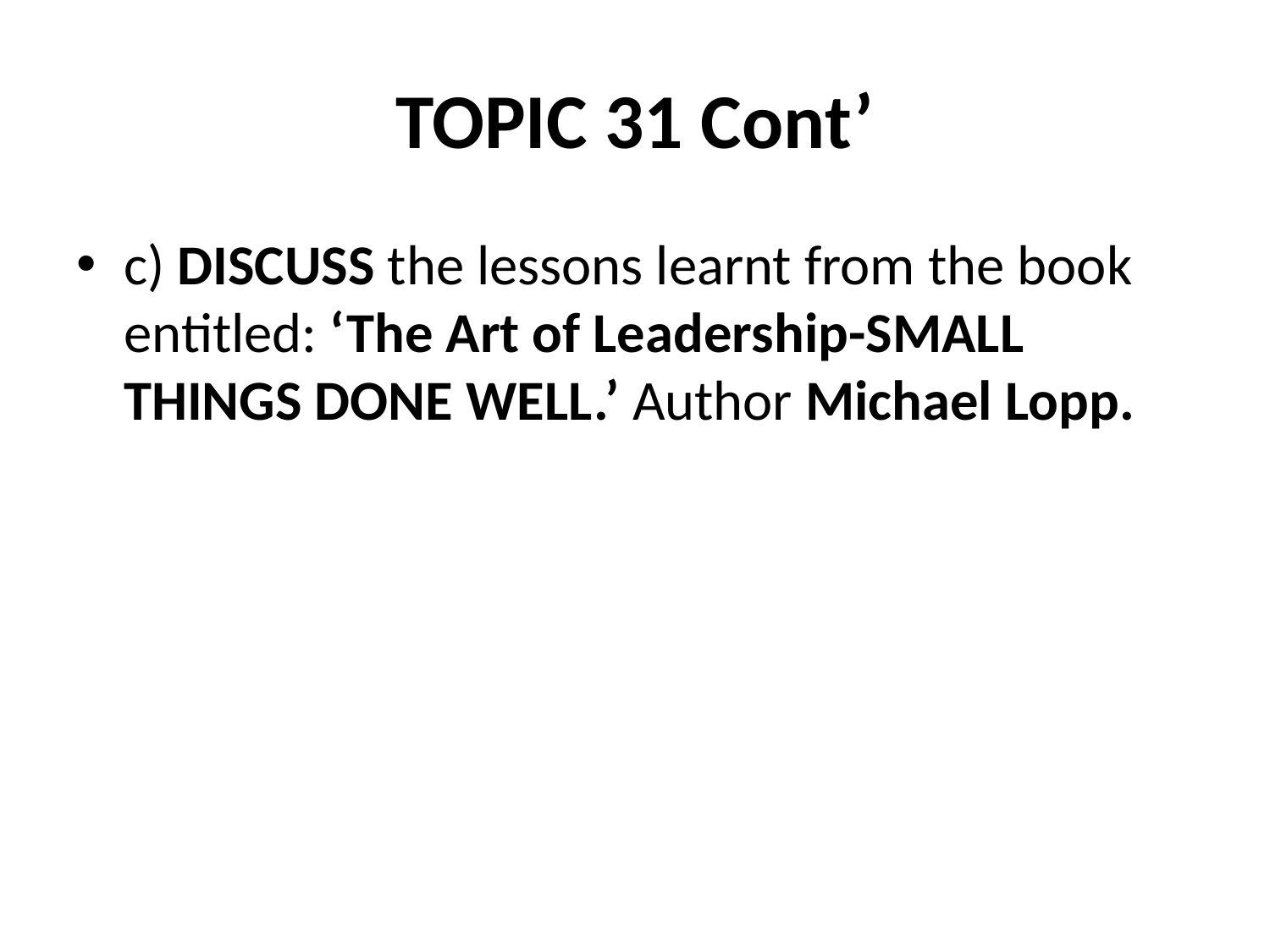

# TOPIC 31 Cont’
c) DISCUSS the lessons learnt from the book entitled: ‘The Art of Leadership-SMALL THINGS DONE WELL.’ Author Michael Lopp.